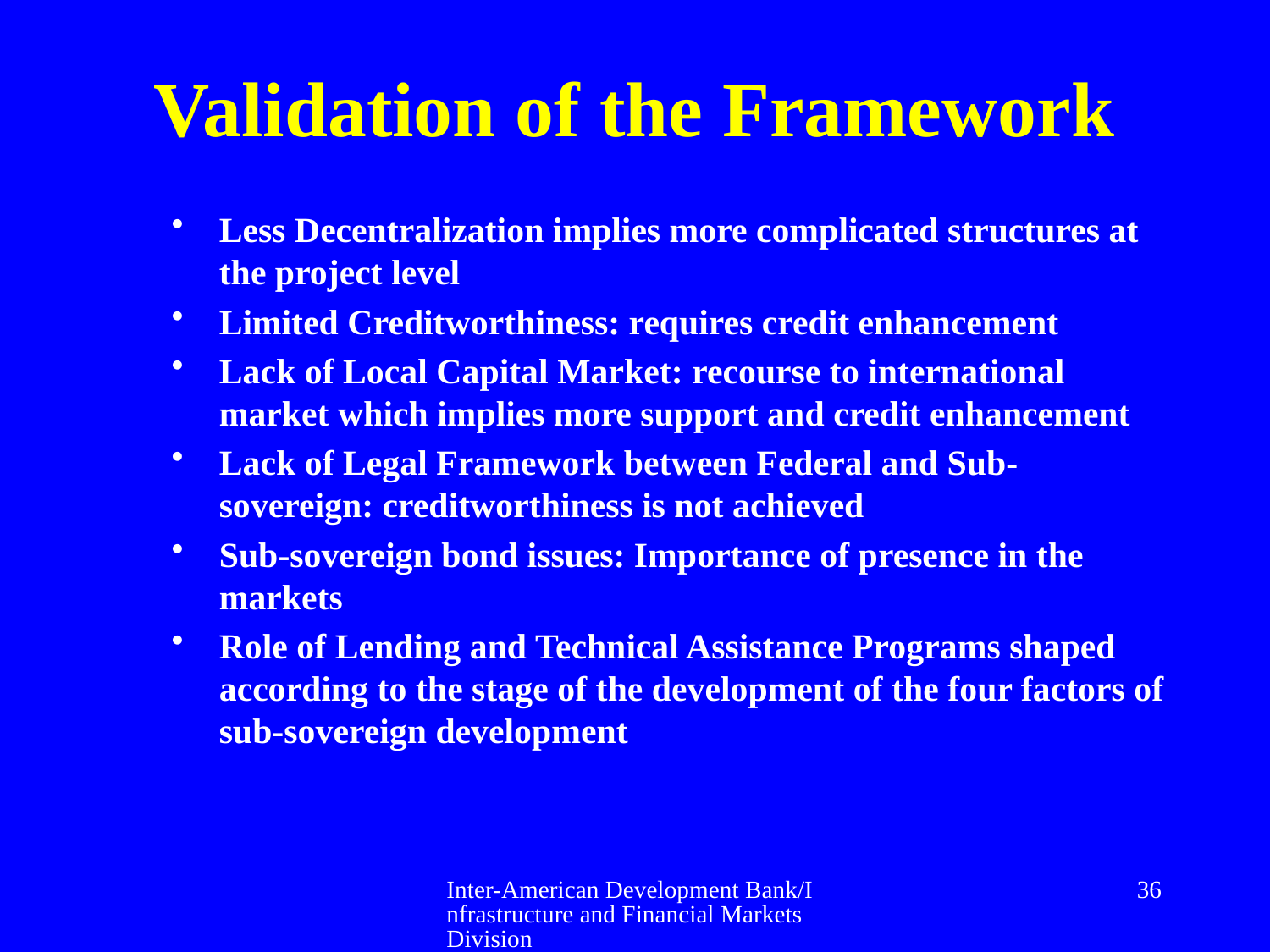

# Validation of the Framework
Less Decentralization implies more complicated structures at the project level
Limited Creditworthiness: requires credit enhancement
Lack of Local Capital Market: recourse to international market which implies more support and credit enhancement
Lack of Legal Framework between Federal and Sub-sovereign: creditworthiness is not achieved
Sub-sovereign bond issues: Importance of presence in the markets
Role of Lending and Technical Assistance Programs shaped according to the stage of the development of the four factors of sub-sovereign development

Inter-American Development Bank/Infrastructure and Financial Markets Division
36